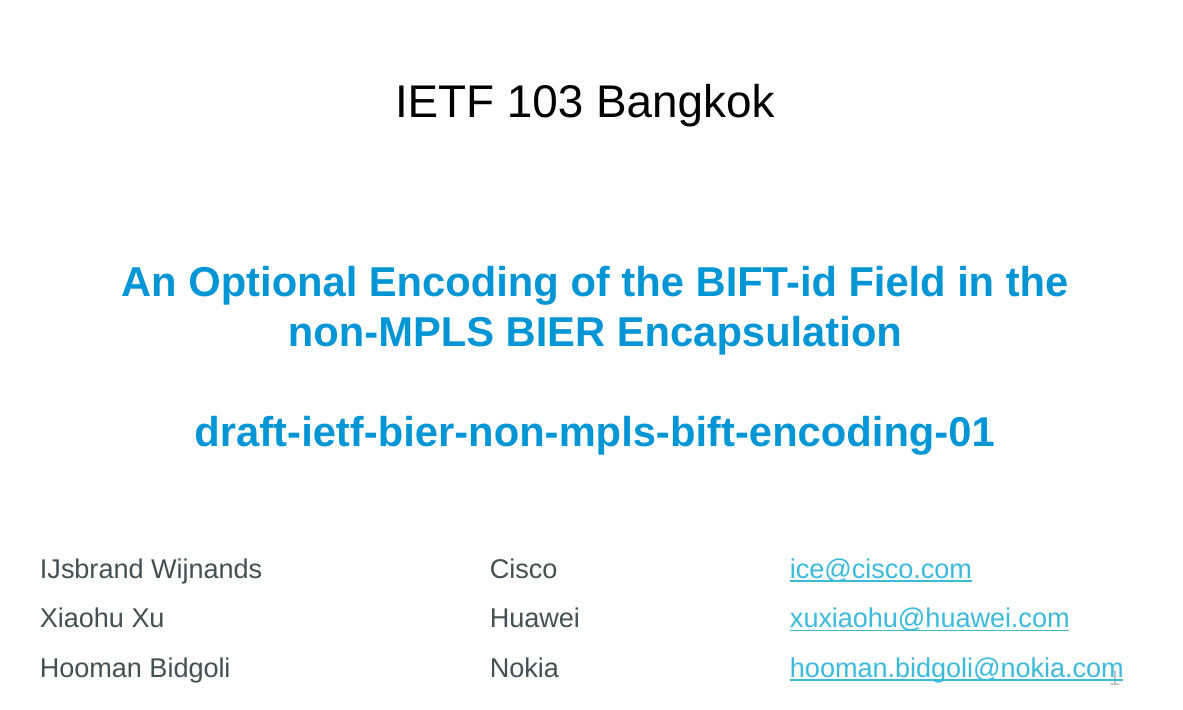

# IETF 103 Bangkok
An Optional Encoding of the BIFT-id Field in the non-MPLS BIER Encapsulation

draft-ietf-bier-non-mpls-bift-encoding-01
IJsbrand Wijnands 		Cisco 		ice@cisco.com
Xiaohu Xu			Huawei		xuxiaohu@huawei.com
Hooman Bidgoli		Nokia		hooman.bidgoli@nokia.com

1